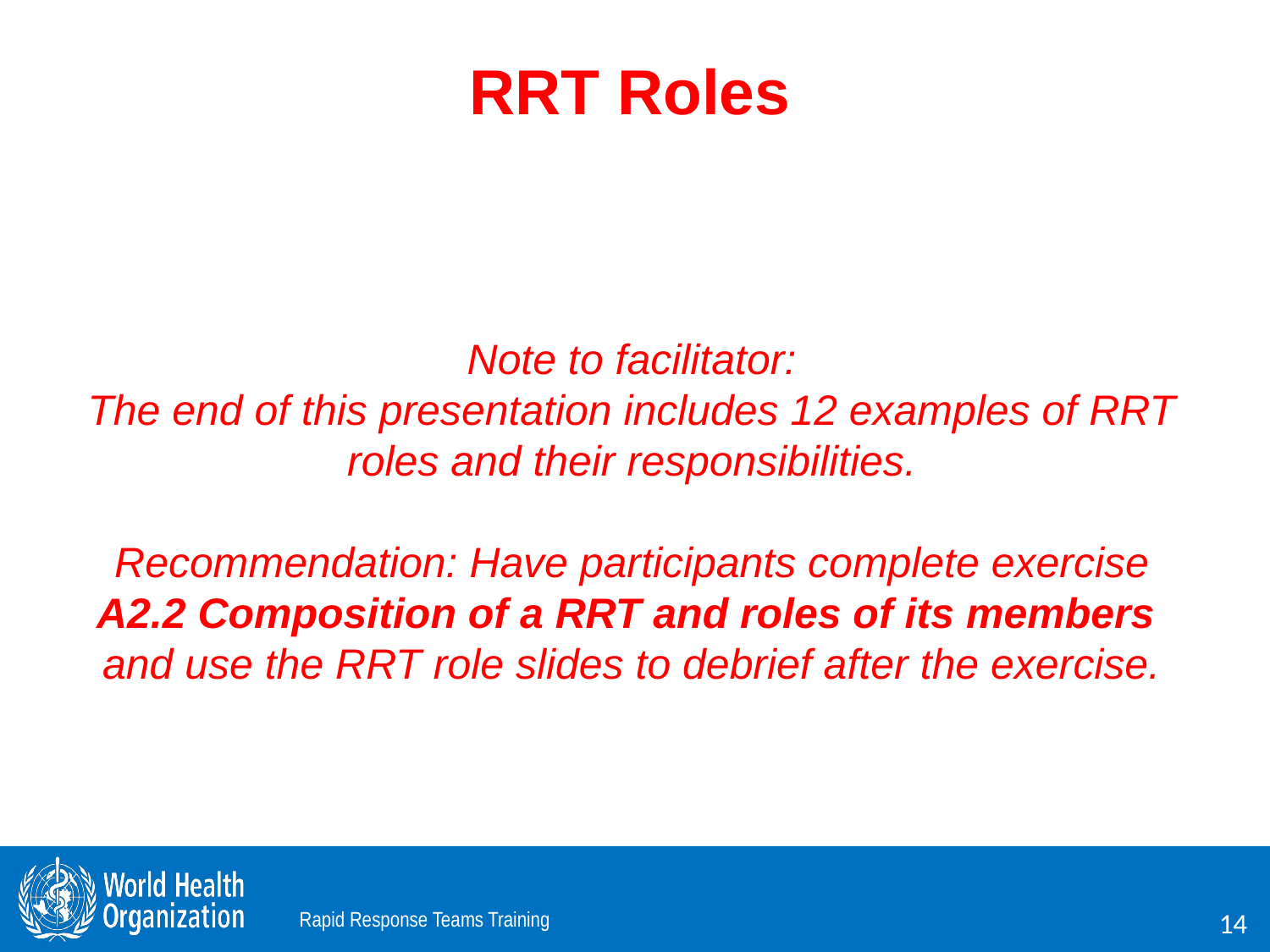

# RRT Roles
Note to facilitator:
The end of this presentation includes 12 examples of RRT roles and their responsibilities.

Recommendation: Have participants complete exercise A2.2 Composition of a RRT and roles of its members  and use the RRT role slides to debrief after the exercise.